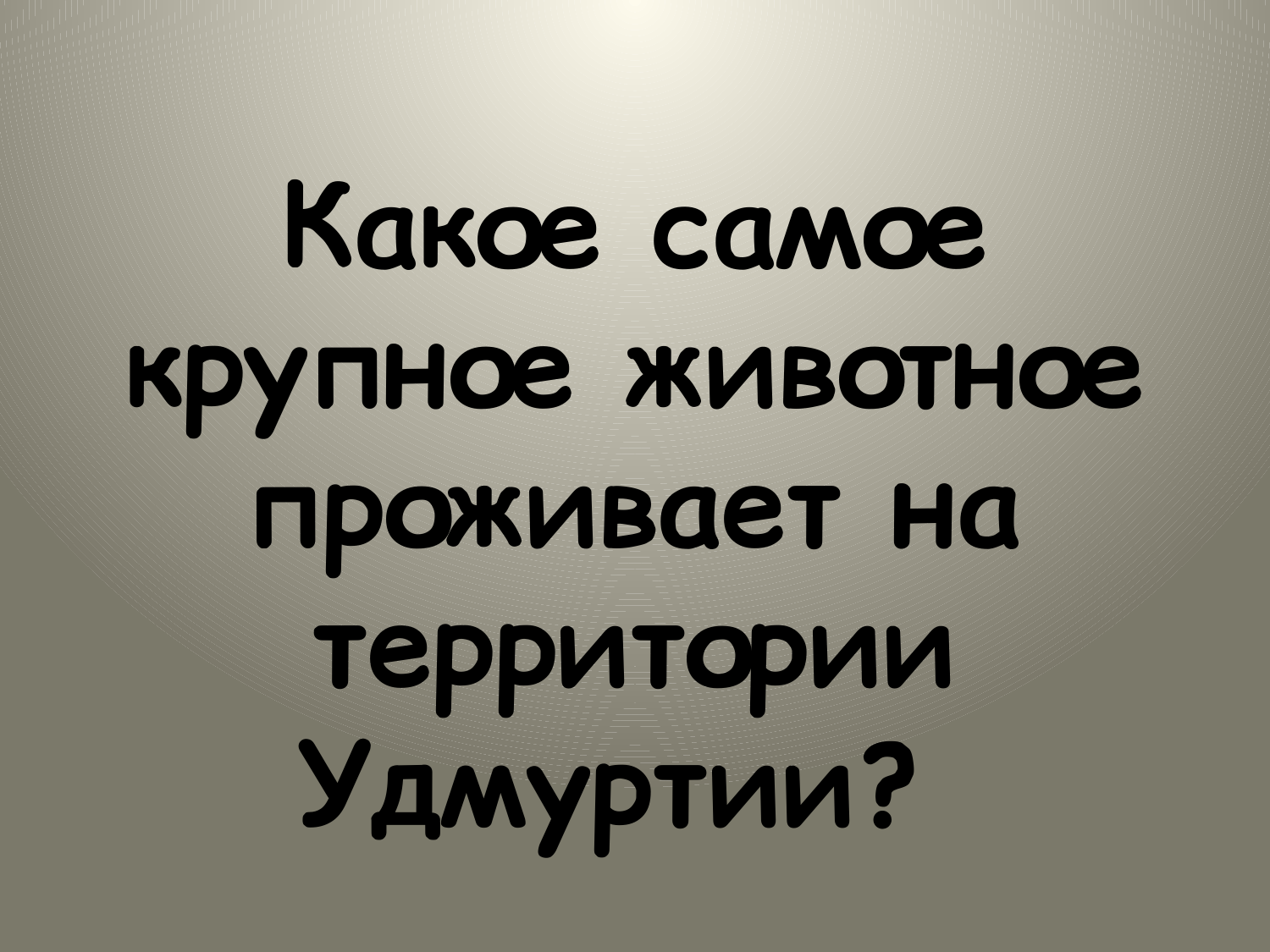

Какое самое крупное животное проживает на территории Удмуртии?